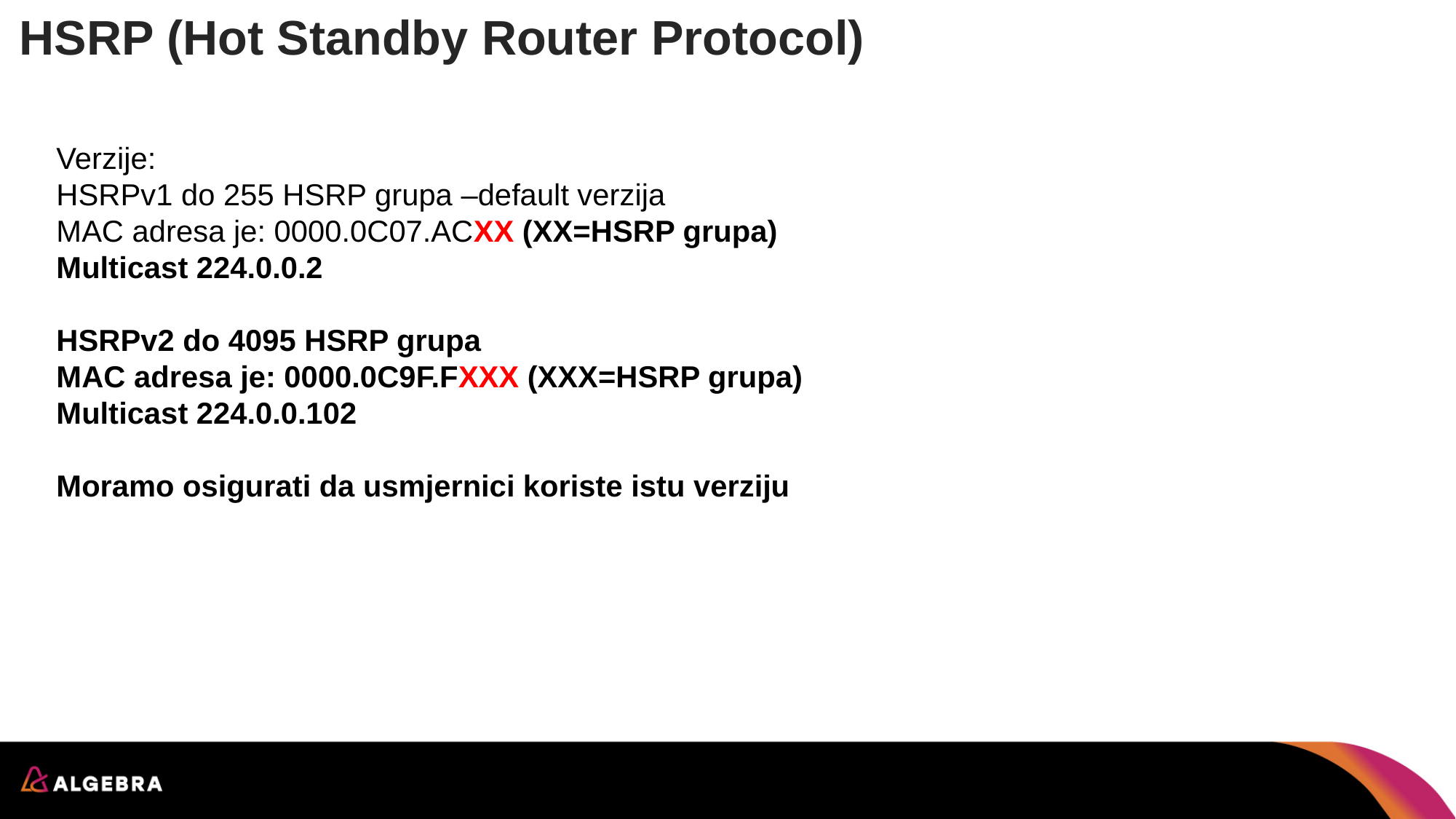

# HSRP (Hot Standby Router Protocol)
Verzije:
HSRPv1 do 255 HSRP grupa –default verzija
MAC adresa je: 0000.0C07.ACXX (XX=HSRP grupa)
Multicast 224.0.0.2

HSRPv2 do 4095 HSRP grupa
MAC adresa je: 0000.0C9F.FXXX (XXX=HSRP grupa)
Multicast 224.0.0.102

Moramo osigurati da usmjernici koriste istu verziju